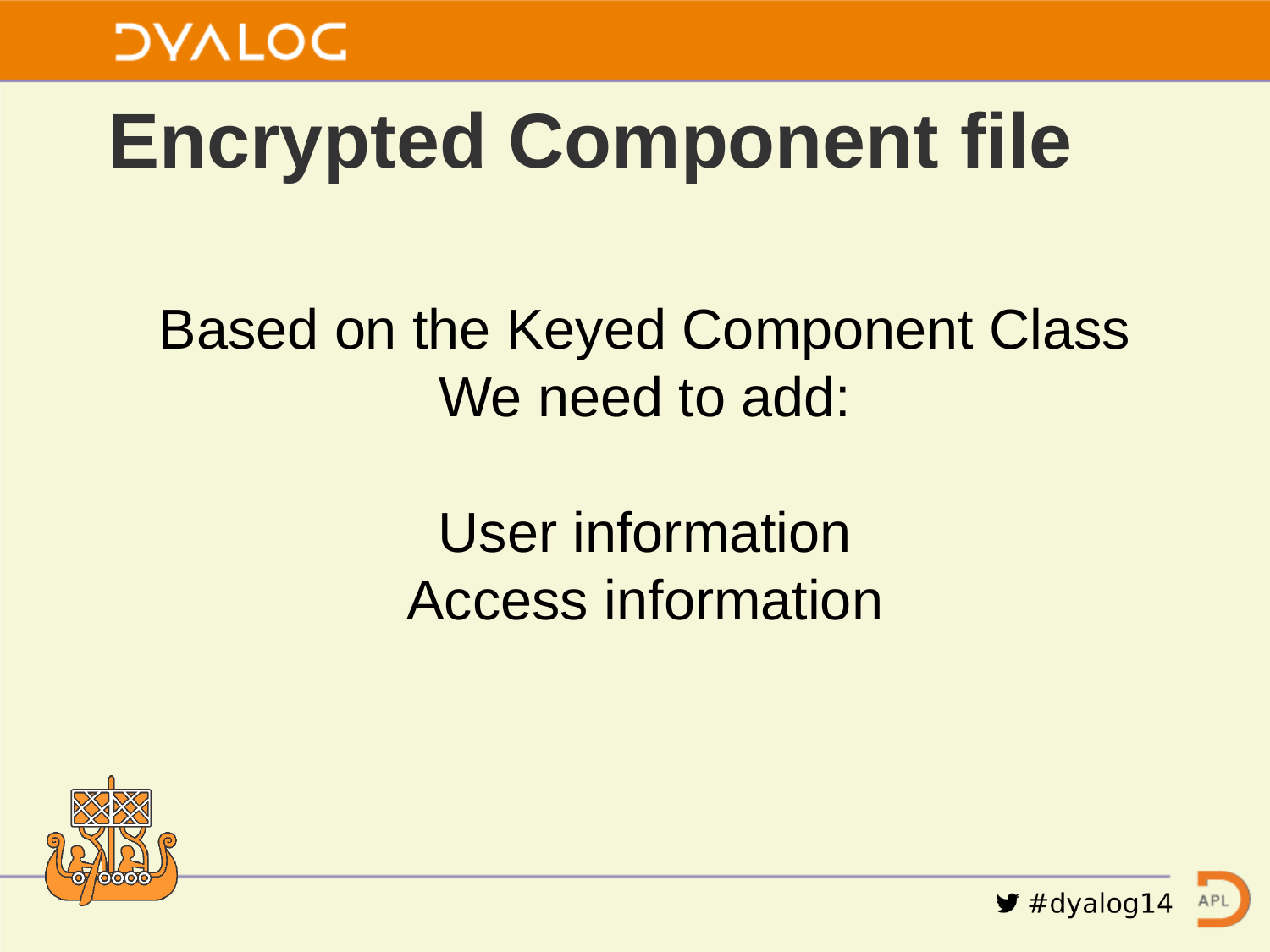

# Encrypted Component file
Based on the Keyed Component Class
We need to add:

User information
Access information